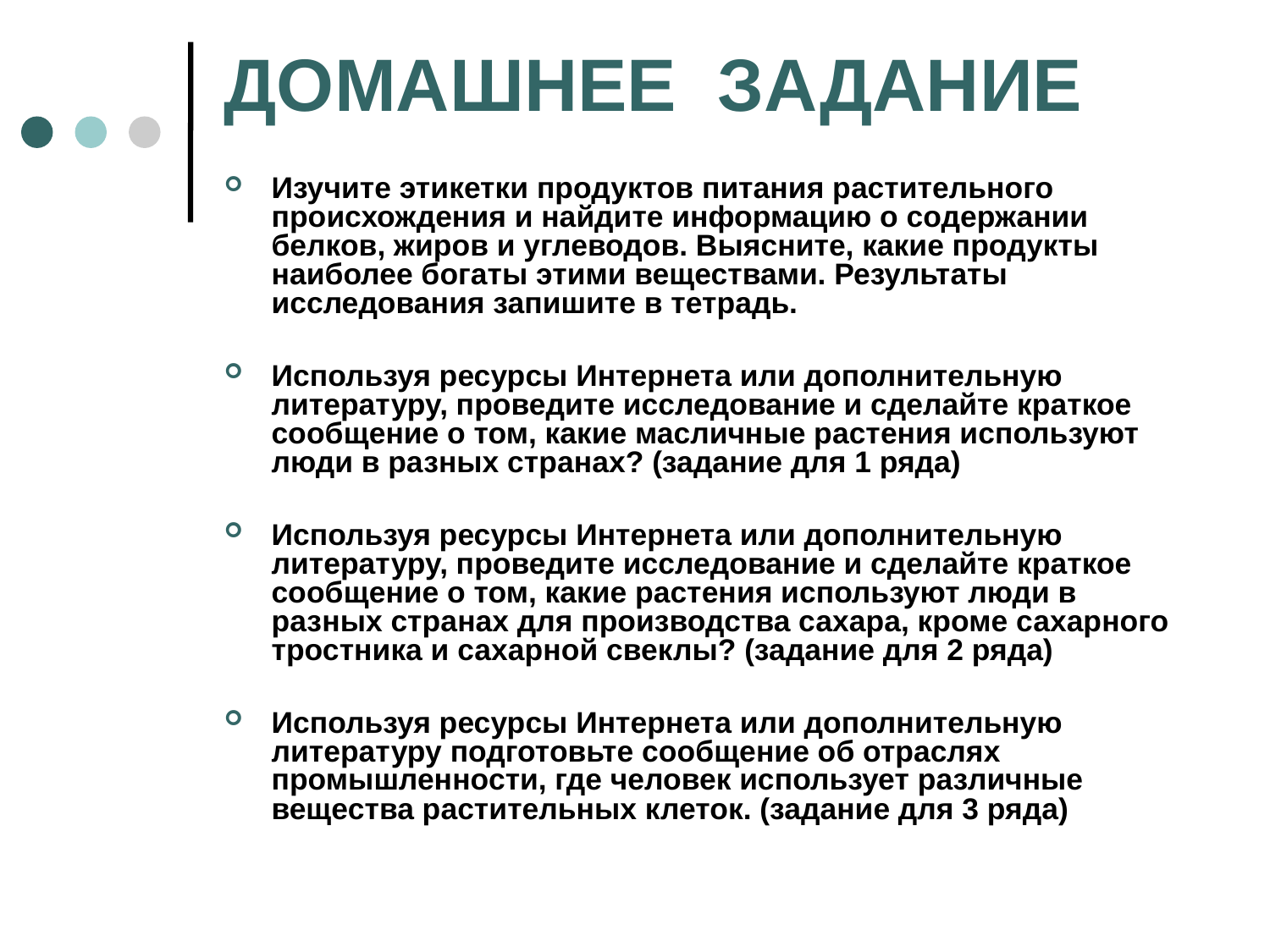

ДОМАШНЕЕ  ЗАДАНИЕ
Изучите этикетки продуктов питания растительного происхождения и найдите информацию о содержании белков, жиров и углеводов. Выясните, какие продукты наиболее богаты этими веществами. Результаты исследования запишите в тетрадь.

Используя ресурсы Интернета или дополнительную литературу, проведите исследование и сделайте краткое сообщение о том, какие масличные растения используют люди в разных странах? (задание для 1 ряда)

Используя ресурсы Интернета или дополнительную литературу, проведите исследование и сделайте краткое сообщение о том, какие растения используют люди в разных странах для производства сахара, кроме сахарного тростника и сахарной свеклы? (задание для 2 ряда)

Используя ресурсы Интернета или дополнительную литературу подготовьте сообщение об отраслях промышленности, где человек использует различные вещества растительных клеток. (задание для 3 ряда)